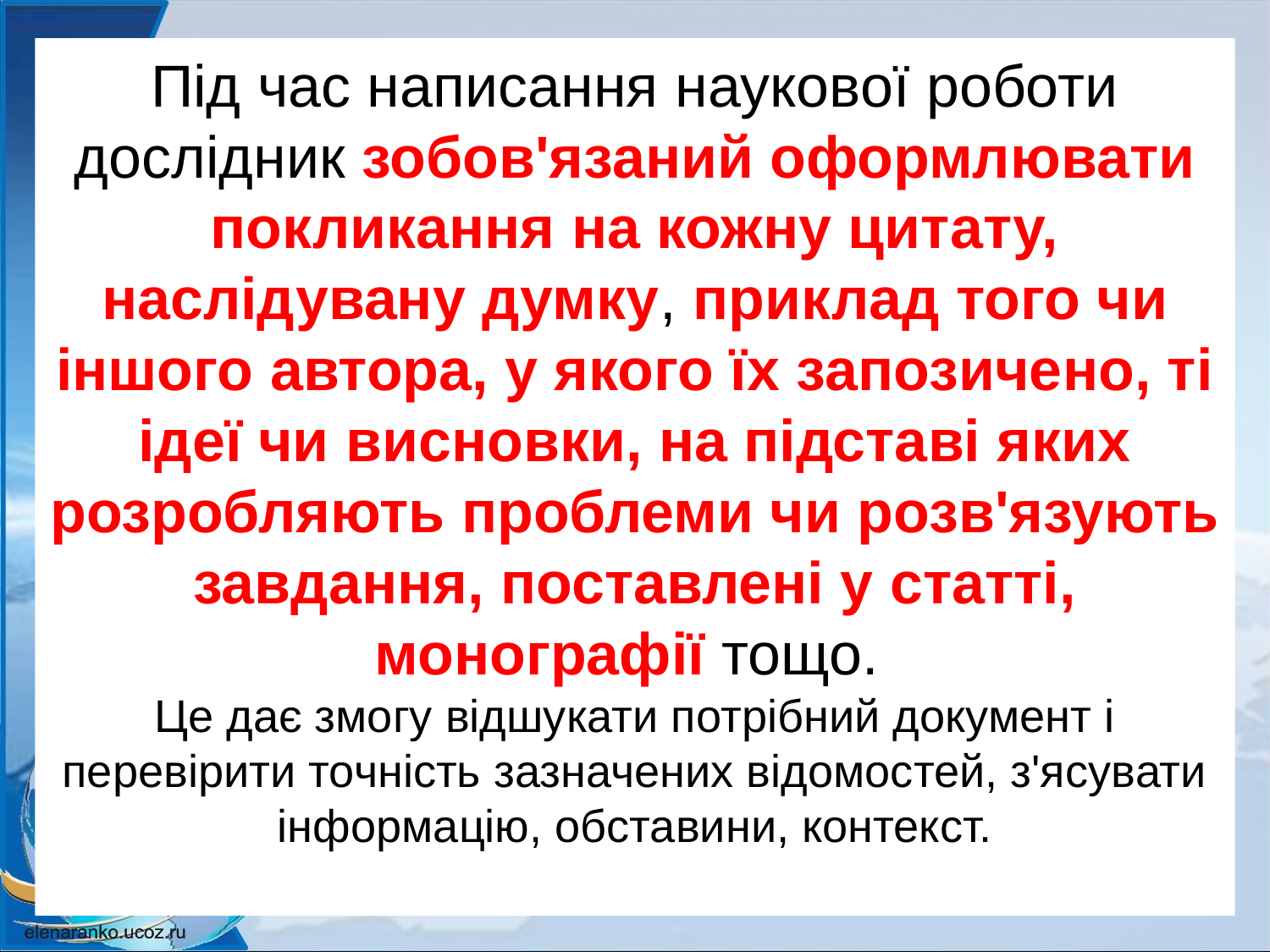

# Під час написання наукової роботи дослідник зобов'язаний оформлювати покликання на кожну цитату, наслідувану думку, приклад того чи іншого автора, у якого їх запозичено, ті ідеї чи висновки, на підставі яких розробляють проблеми чи розв'язують завдання, поставлені у статті, монографії тощо. Це дає змогу відшукати потрібний документ і перевірити точність зазначених відомостей, з'ясувати інформацію, обставини, контекст.